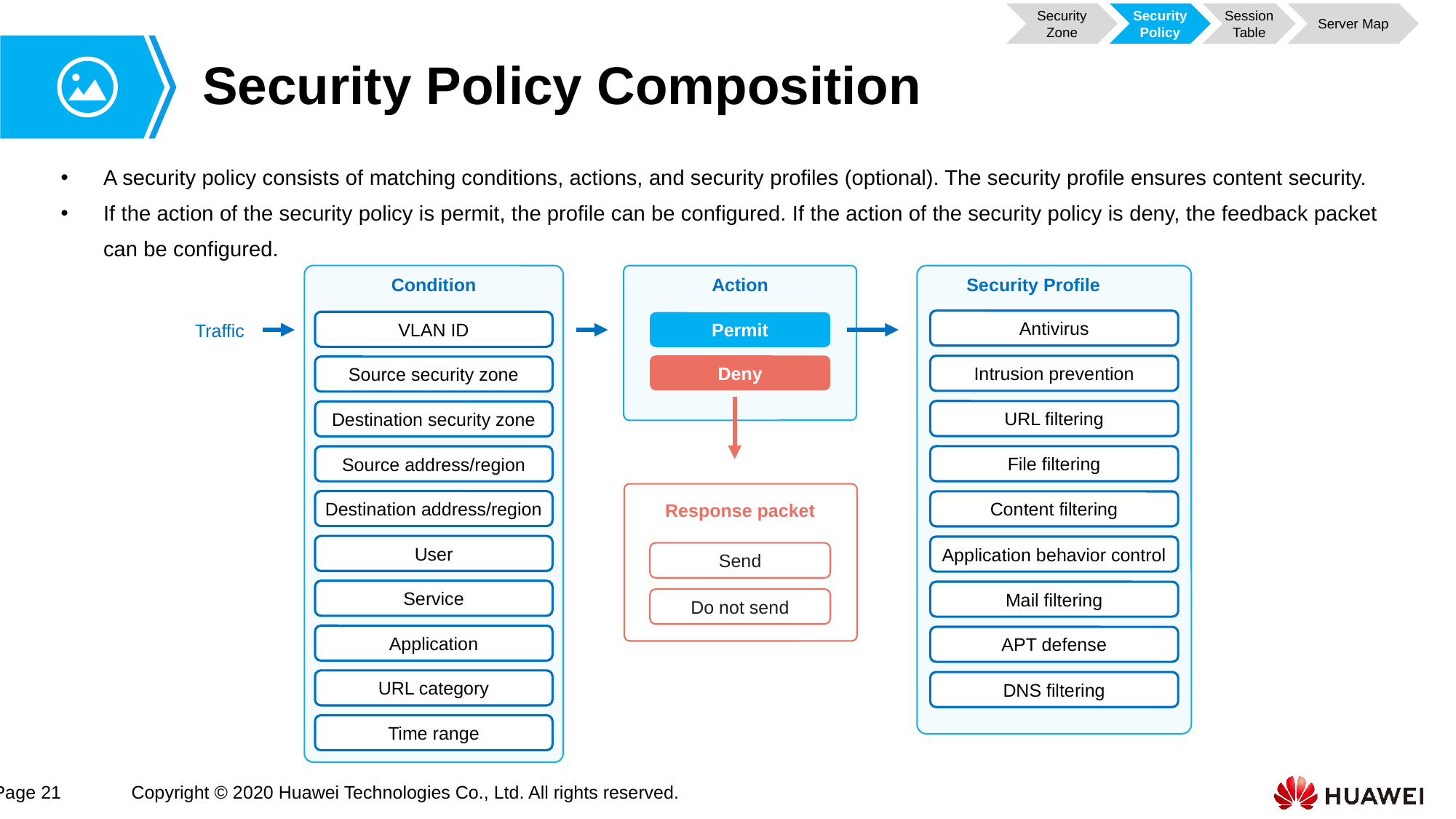

Security Zone
Security Policy
Session Table
Server Map
# Security Policy Composition
A security policy consists of matching conditions, actions, and security profiles (optional). The security profile ensures content security.
If the action of the security policy is permit, the profile can be configured. If the action of the security policy is deny, the feedback packet can be configured.

Condition
Action
Security Profile
Antivirus
Intrusion prevention
URL filtering
File filtering
Content filtering
Application behavior control
Mail filtering
APT defense
DNS filtering
VLAN ID
Permit
Deny
Traffic
Source security zone
Destination security zone
Source address/region

Destination address/region
Response packet
User
Send
Do not send
Service
Application
URL category
Time range